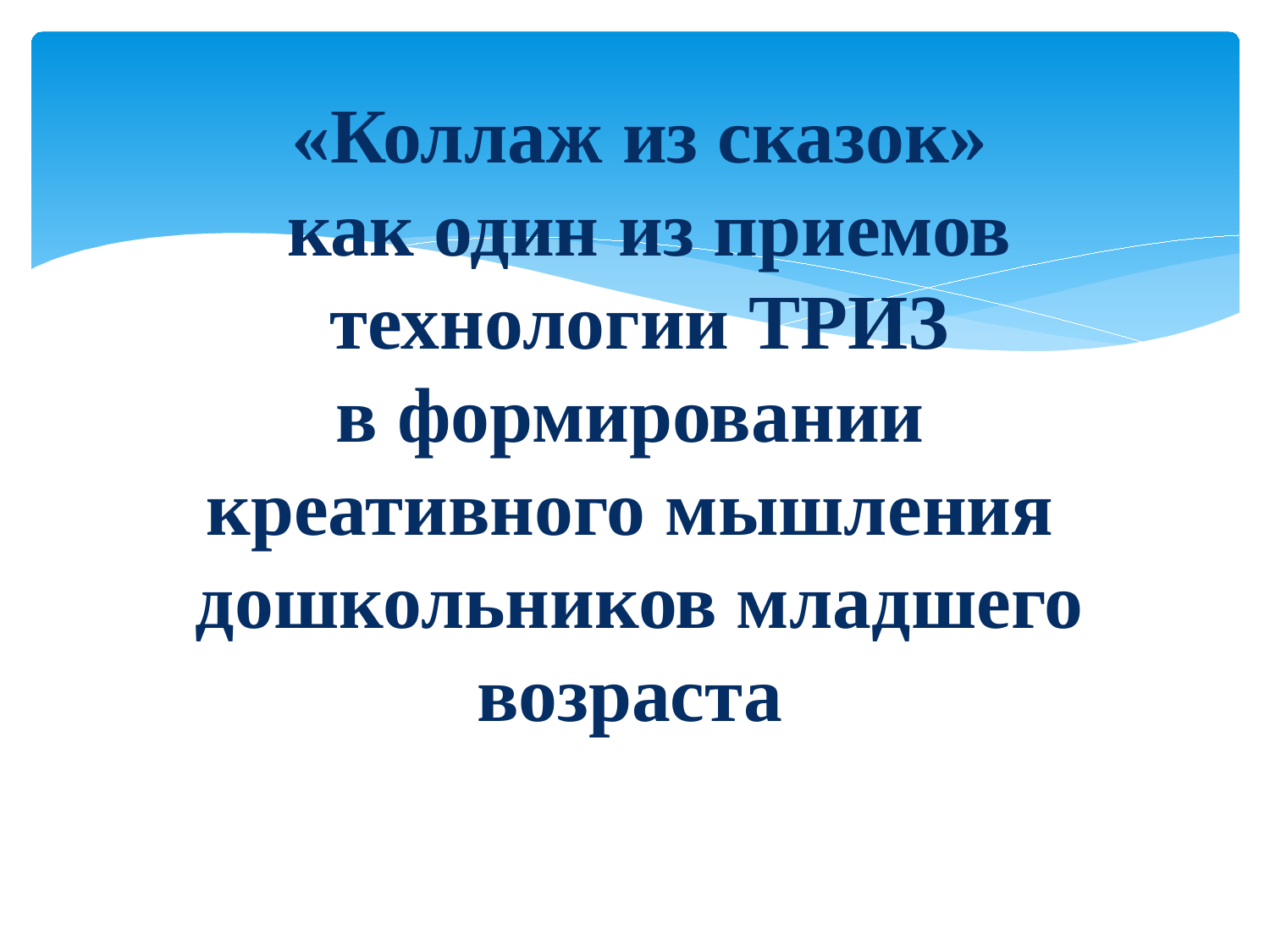

# «Коллаж из сказок» как один из приемов технологии ТРИЗ в формировании креативного мышления  дошкольников младшего возраста